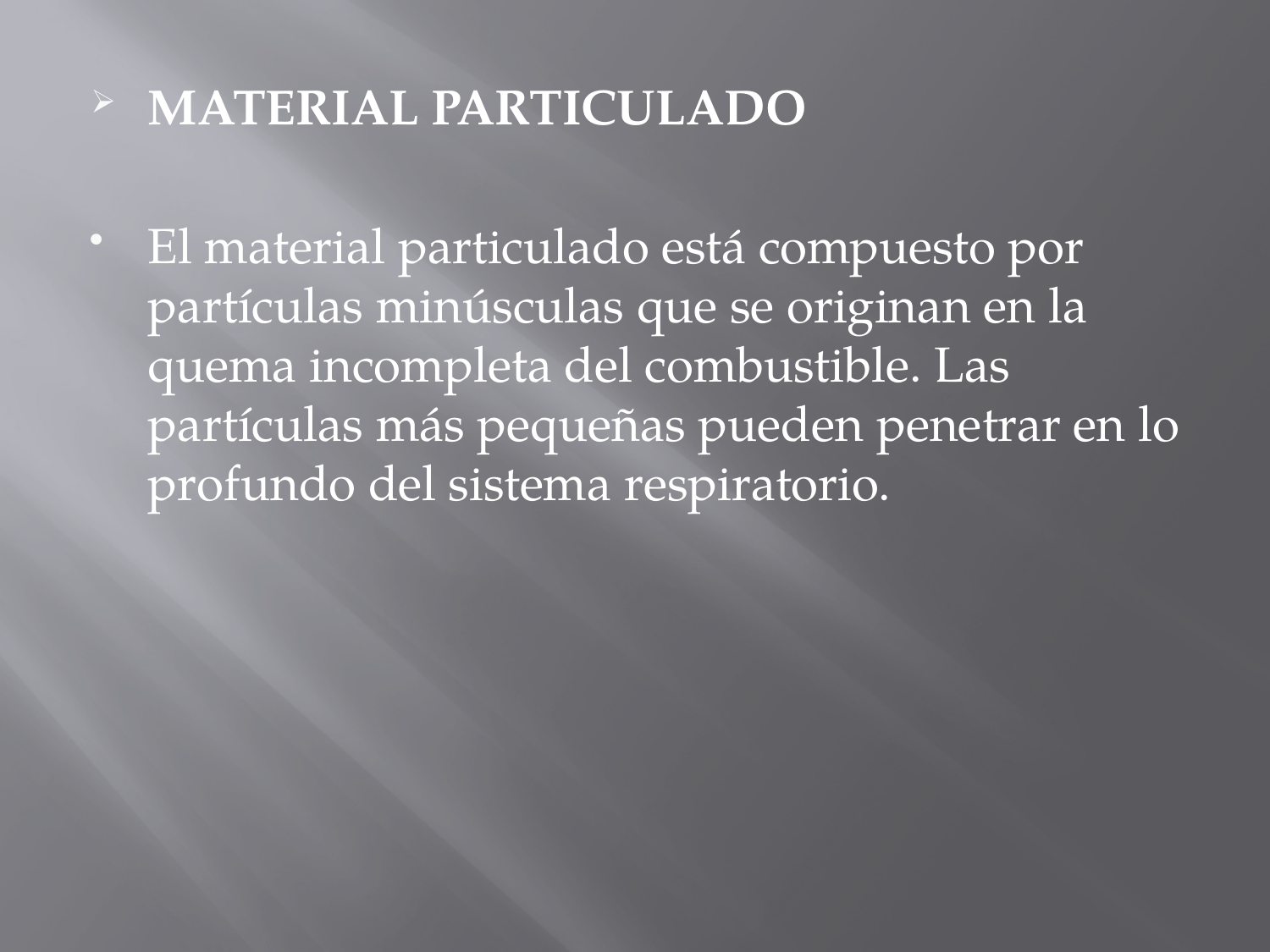

MATERIAL PARTICULADO

El material particulado está compuesto por partículas minúsculas que se originan en la quema incompleta del combustible. Las partículas más pequeñas pueden penetrar en lo profundo del sistema respiratorio.